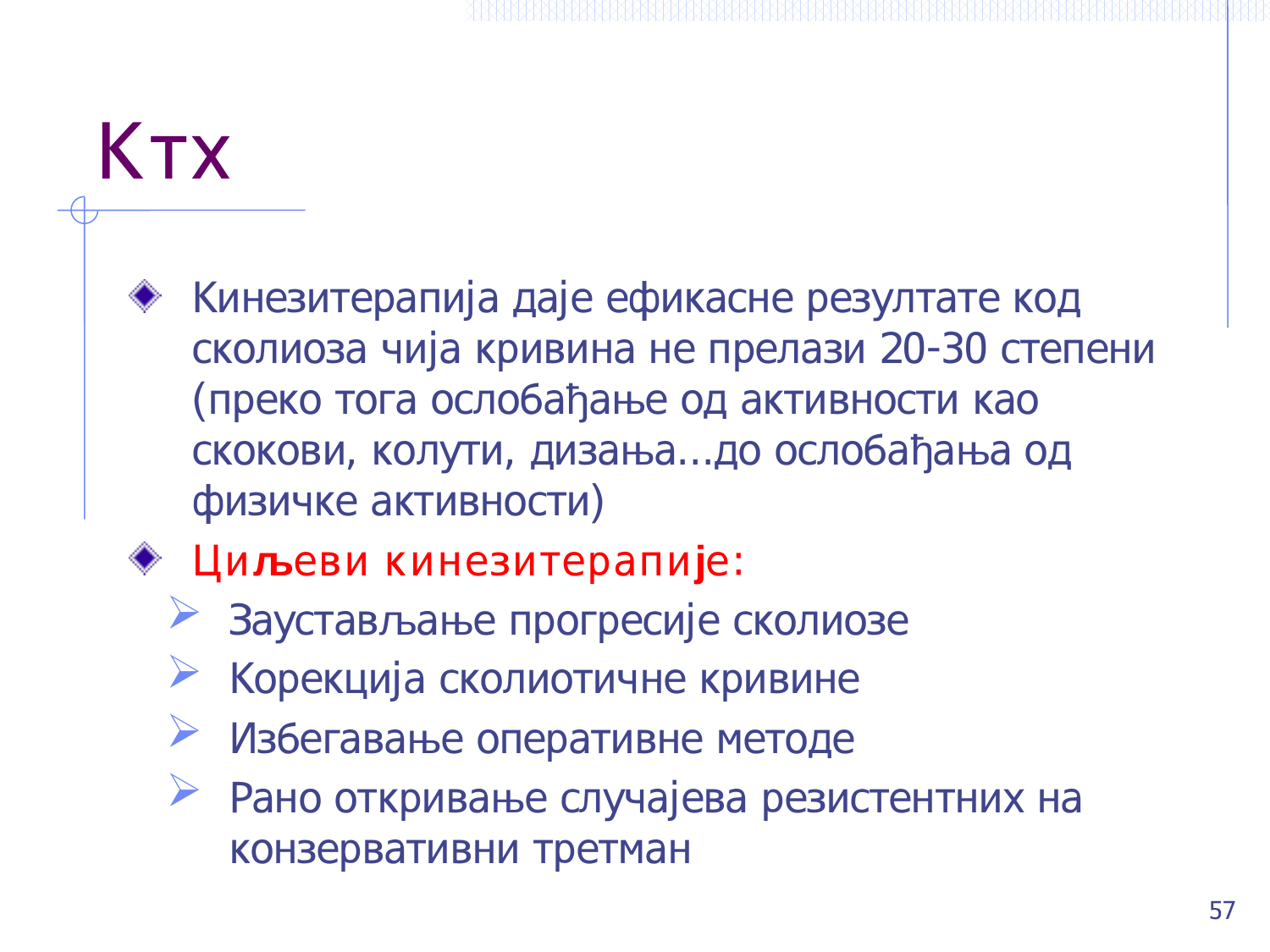

# Ктх
Кинезитерапија даје ефикасне резултате код сколиоза чија кривина не прелази 20-30 степени (преко тога ослобађање од активности као скокови, колути, дизања...до ослобађања од физичке активности)
Циљеви кинезитерапије:
Заустављање прогресије сколиозе
Корекција сколиотичне кривине
Избегавање оперативне методе
Рано откривање случајева резистентних на конзервативни третман

57